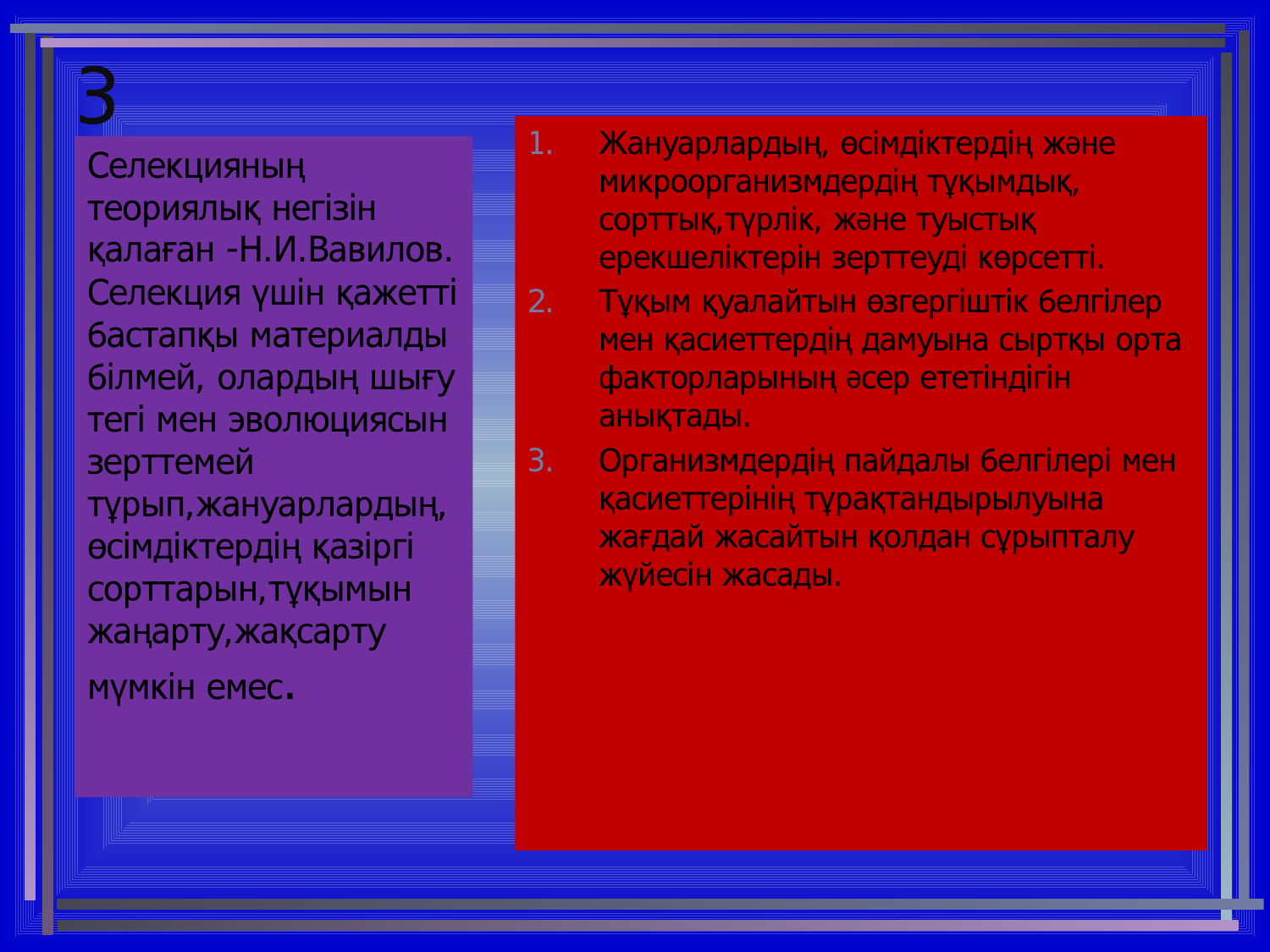

# 3
Жануарлардың, өсімдіктердің және микроорганизмдердің тұқымдық, сорттық,түрлік, және туыстық ерекшеліктерін зерттеуді көрсетті.
Тұқым қуалайтын өзгергіштік белгілер мен қасиеттердің дамуына сыртқы орта факторларының әсер ететіндігін анықтады.
Организмдердің пайдалы белгілері мен қасиеттерінің тұрақтандырылуына жағдай жасайтын қолдан сұрыпталу жүйесін жасады.
Селекцияның теориялық негізін қалаған -Н.И.Вавилов. Селекция үшін қажетті бастапқы материалды білмей, олардың шығу тегі мен эволюциясын зерттемей тұрып,жануарлардың,өсімдіктердің қазіргі сорттарын,тұқымын жаңарту,жақсарту мүмкін емес.